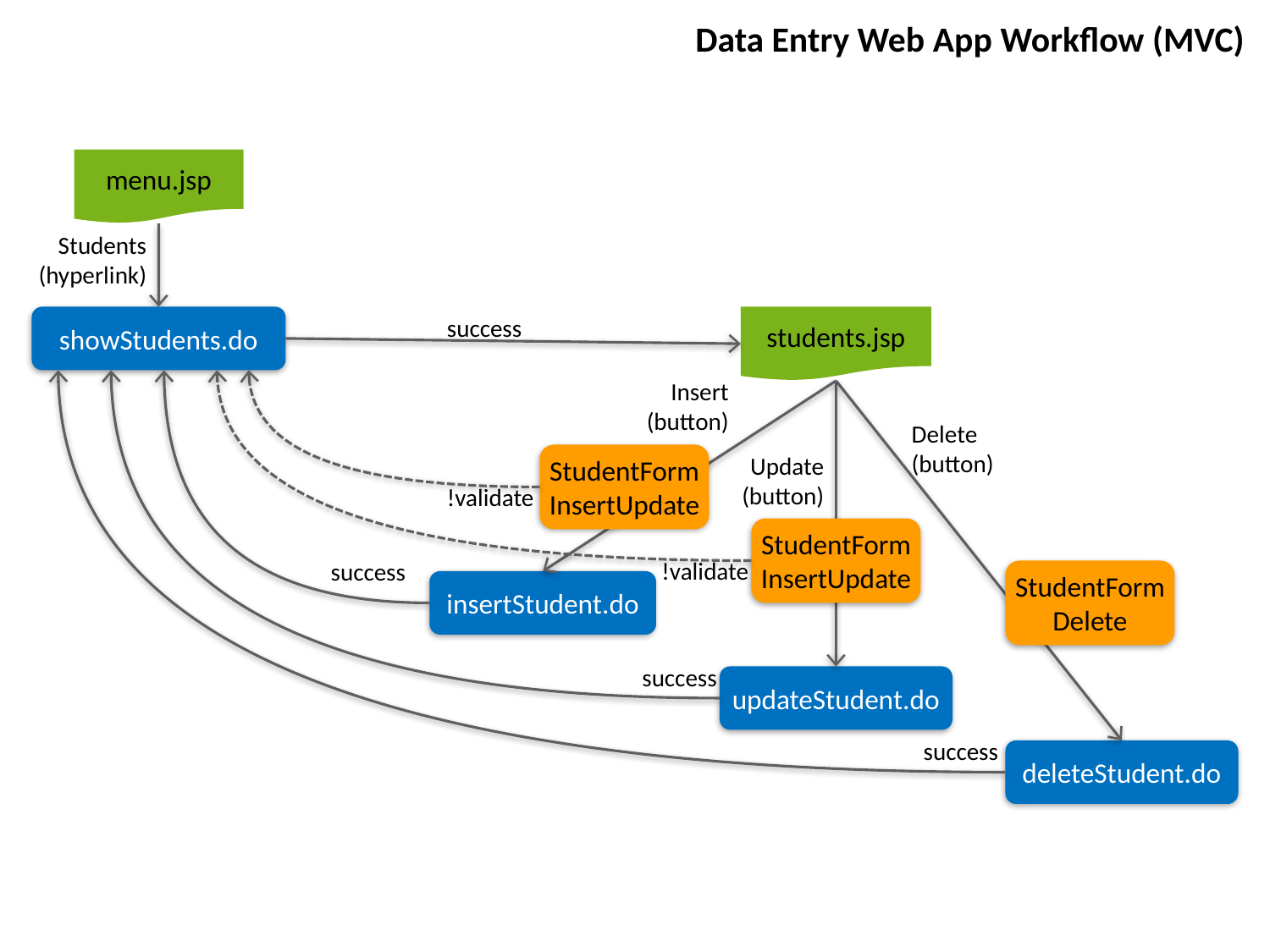

Data Entry Web App Workflow (MVC)
menu.jsp
Students
(hyperlink)

success
showStudents.do
students.jsp

Insert
(button)
Delete
(button)
Update
(button)
StudentForm
InsertUpdate
!validate
StudentForm
InsertUpdate
!validate
success
StudentForm
Delete
insertStudent.do
success
updateStudent.do
success
deleteStudent.do